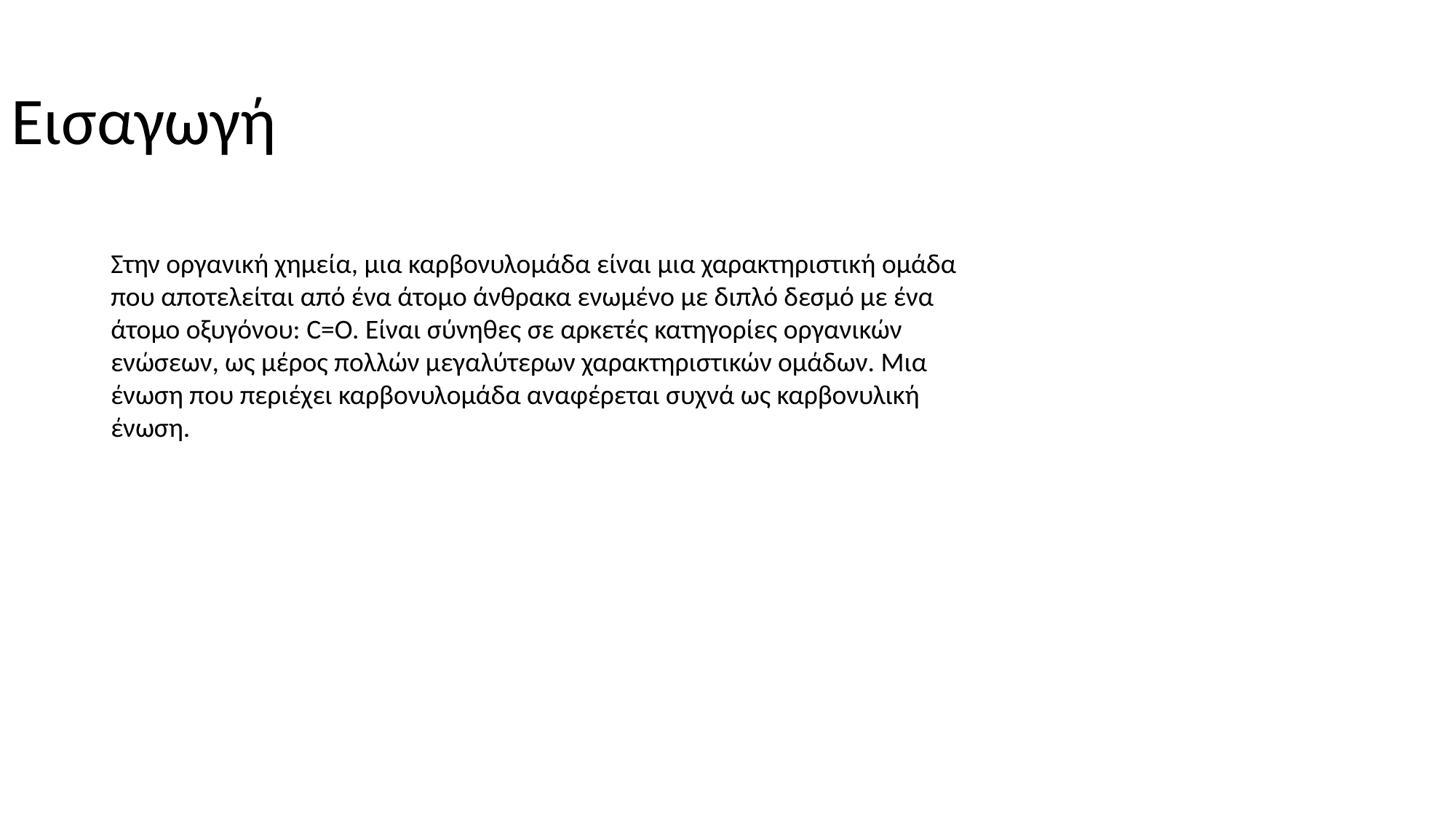

Εισαγωγή
Στην οργανική χημεία, μια καρβονυλομάδα είναι μια χαρακτηριστική ομάδα που αποτελείται από ένα άτομο άνθρακα ενωμένο με διπλό δεσμό με ένα άτομο οξυγόνου: C=O. Είναι σύνηθες σε αρκετές κατηγορίες οργανικών ενώσεων, ως μέρος πολλών μεγαλύτερων χαρακτηριστικών ομάδων. Μια ένωση που περιέχει καρβονυλομάδα αναφέρεται συχνά ως καρβονυλική ένωση.